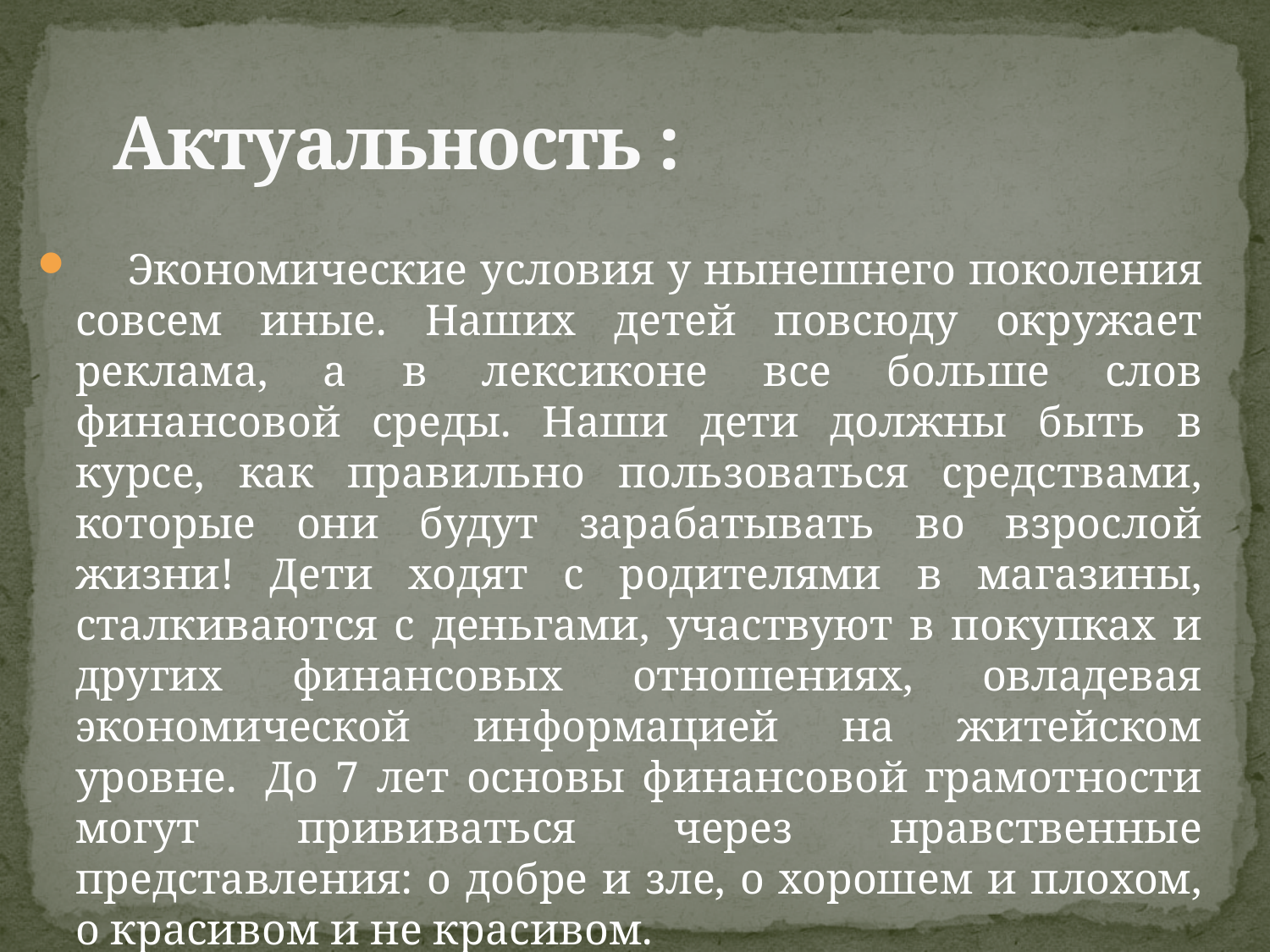

# Актуальность :
    Экономические условия у нынешнего поколения совсем иные. Наших детей повсюду окружает реклама, а в лексиконе все больше слов финансовой среды. Наши дети должны быть в курсе, как правильно пользоваться средствами, которые они будут зарабатывать во взрослой жизни! Дети ходят с родителями в магазины, сталкиваются с деньгами, участвуют в покупках и других финансовых отношениях, овладевая экономической информацией на житейском уровне.  До 7 лет основы финансовой грамотности могут прививаться через нравственные представления: о добре и зле, о хорошем и плохом, о красивом и не красивом.